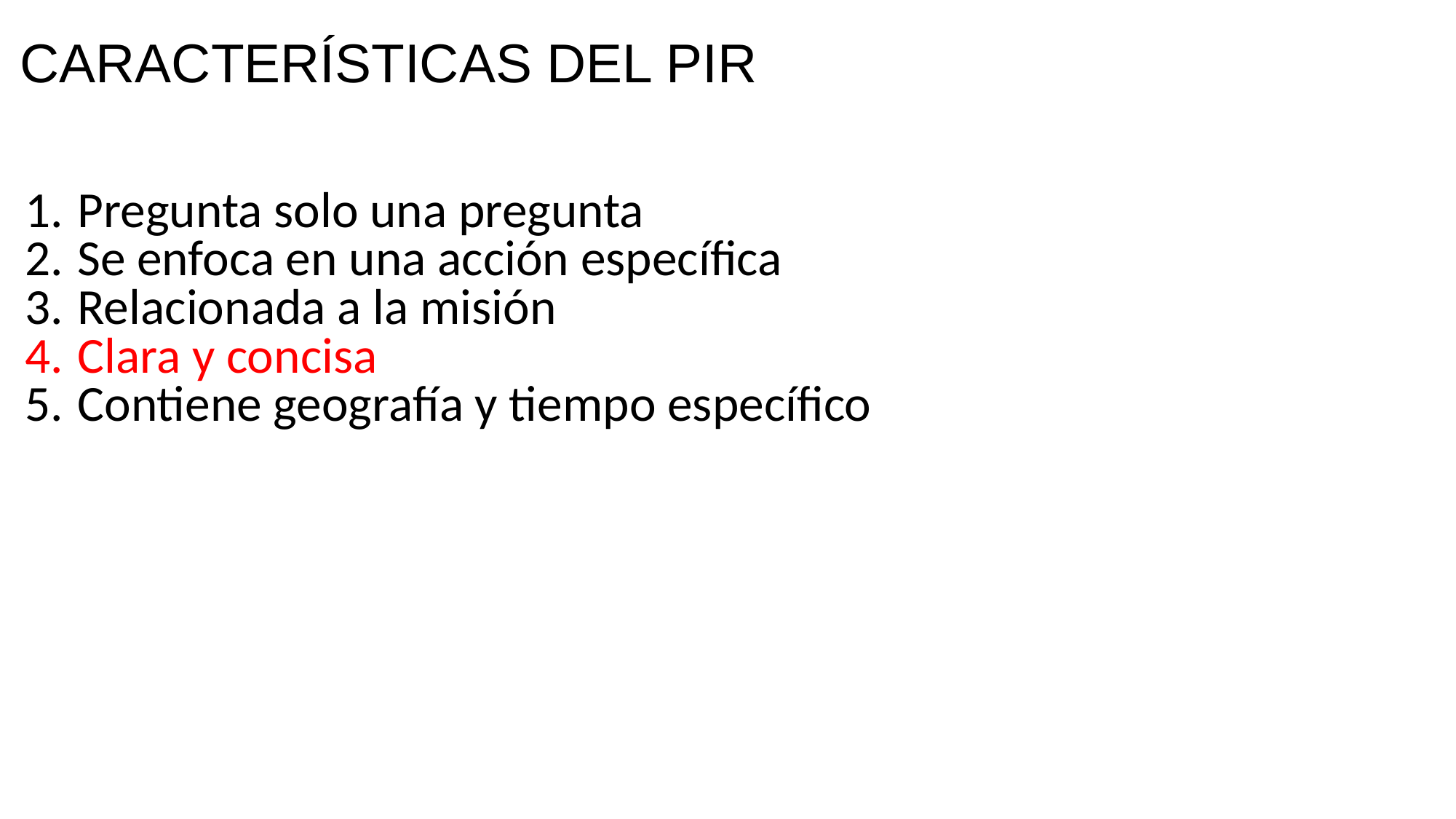

CARACTERÍSTICAS DEL PIR

Pregunta solo una pregunta
Se enfoca en una acción específica
Relacionada a la misión
Clara y concisa
Contiene geografía y tiempo específico